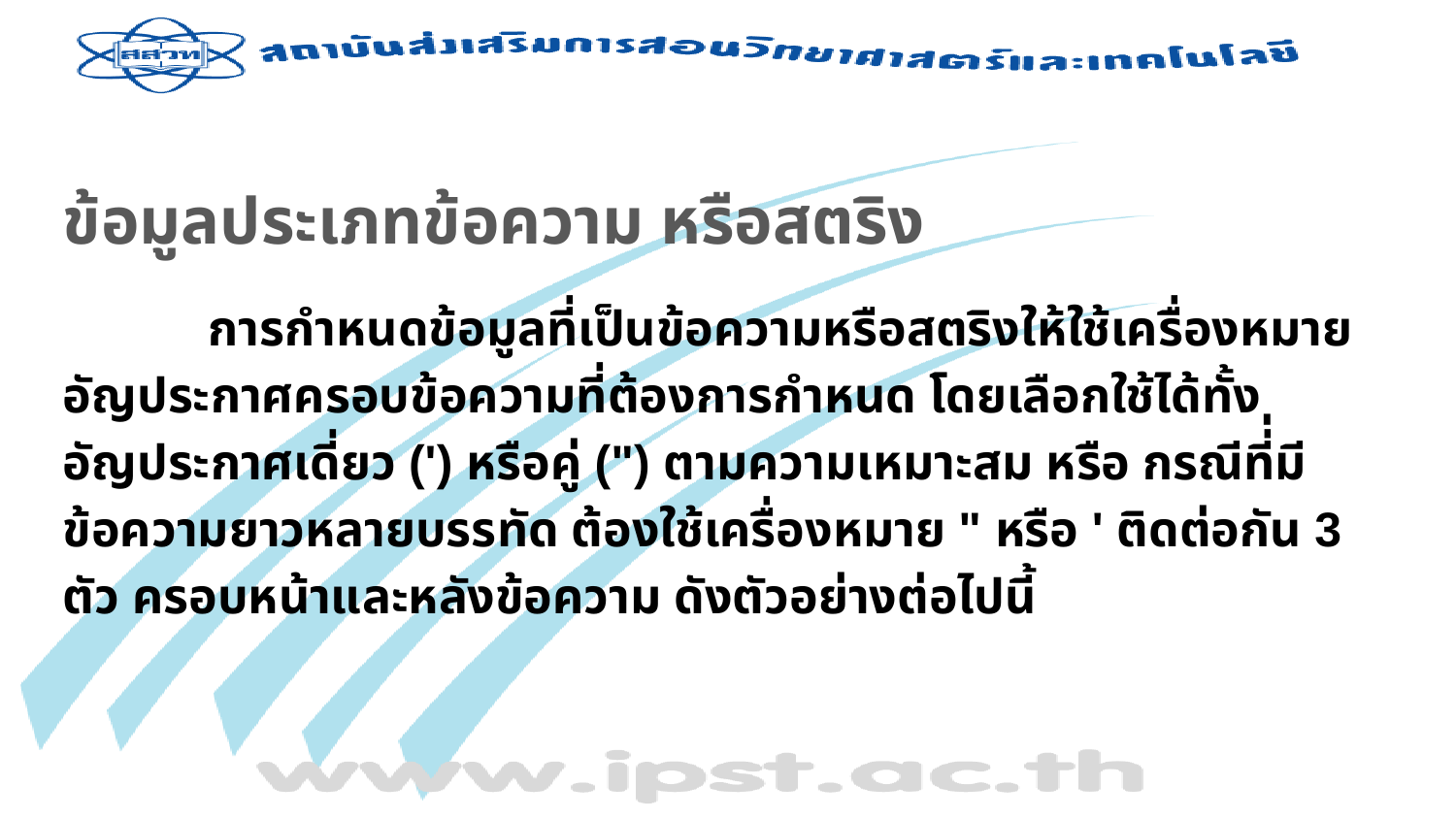

ข้อมูลประเภทข้อความ หรือสตริง
	การกำหนดข้อมูลที่เป็นข้อความหรือสตริงให้ใช้เครื่องหมายอัญประกาศครอบข้อความที่ต้องการกำหนด โดยเลือกใช้ได้ทั้งอัญประกาศเดี่ยว (') หรือคู่ (") ตามความเหมาะสม หรือ กรณีที่่มีข้อความยาวหลายบรรทัด ต้องใช้เครื่องหมาย " หรือ ' ติดต่อกัน 3 ตัว ครอบหน้าและหลังข้อความ ดังตัวอย่างต่อไปนี้